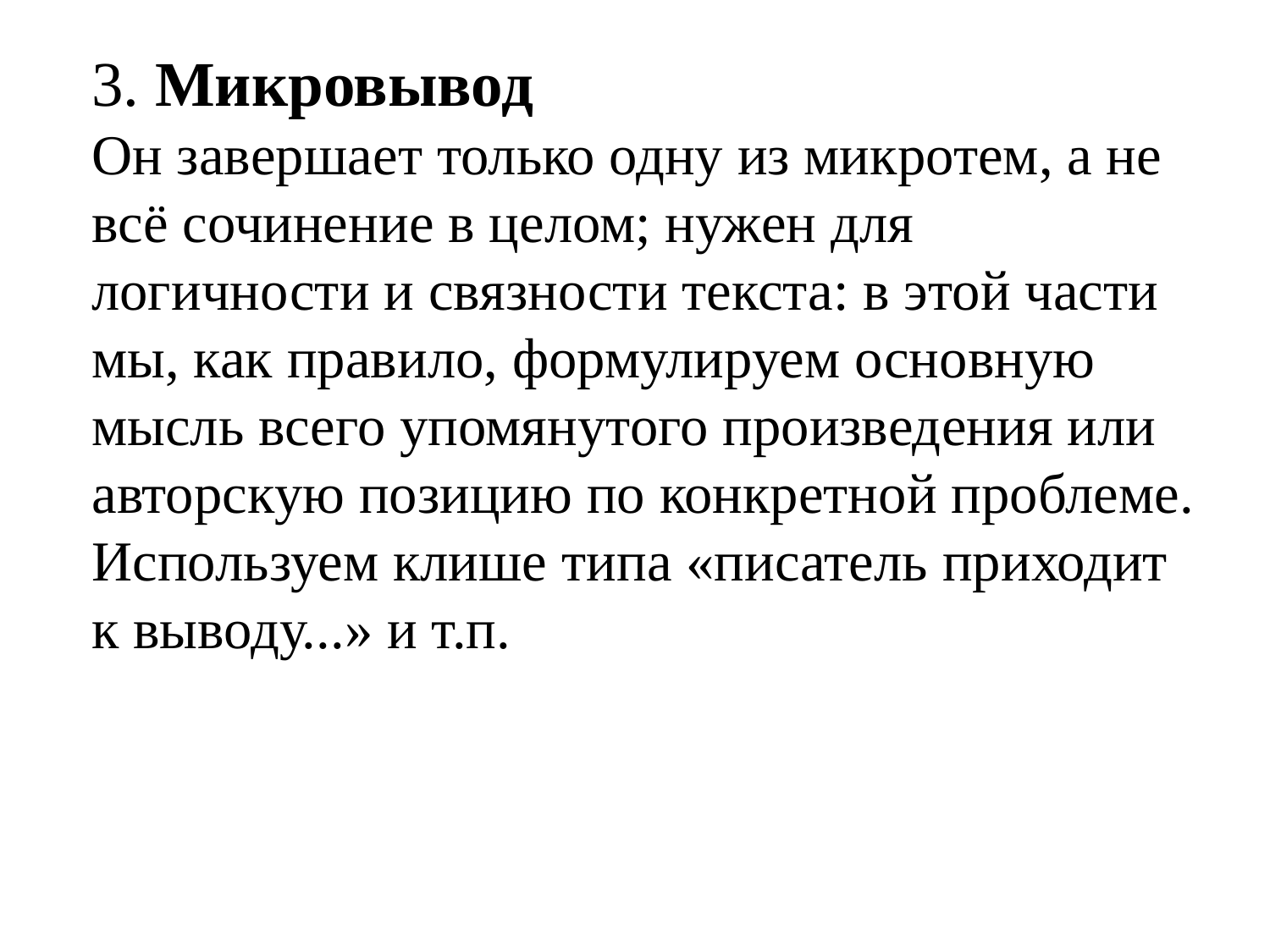

3. Микровывод
Он завершает только одну из микротем, а не всё сочинение в целом; нужен для логичности и связности текста: в этой части мы, как правило, формулируем основную мысль всего упомянутого произведения или авторскую позицию по конкретной проблеме. Используем клише типа «писатель приходит к выводу...» и т.п.